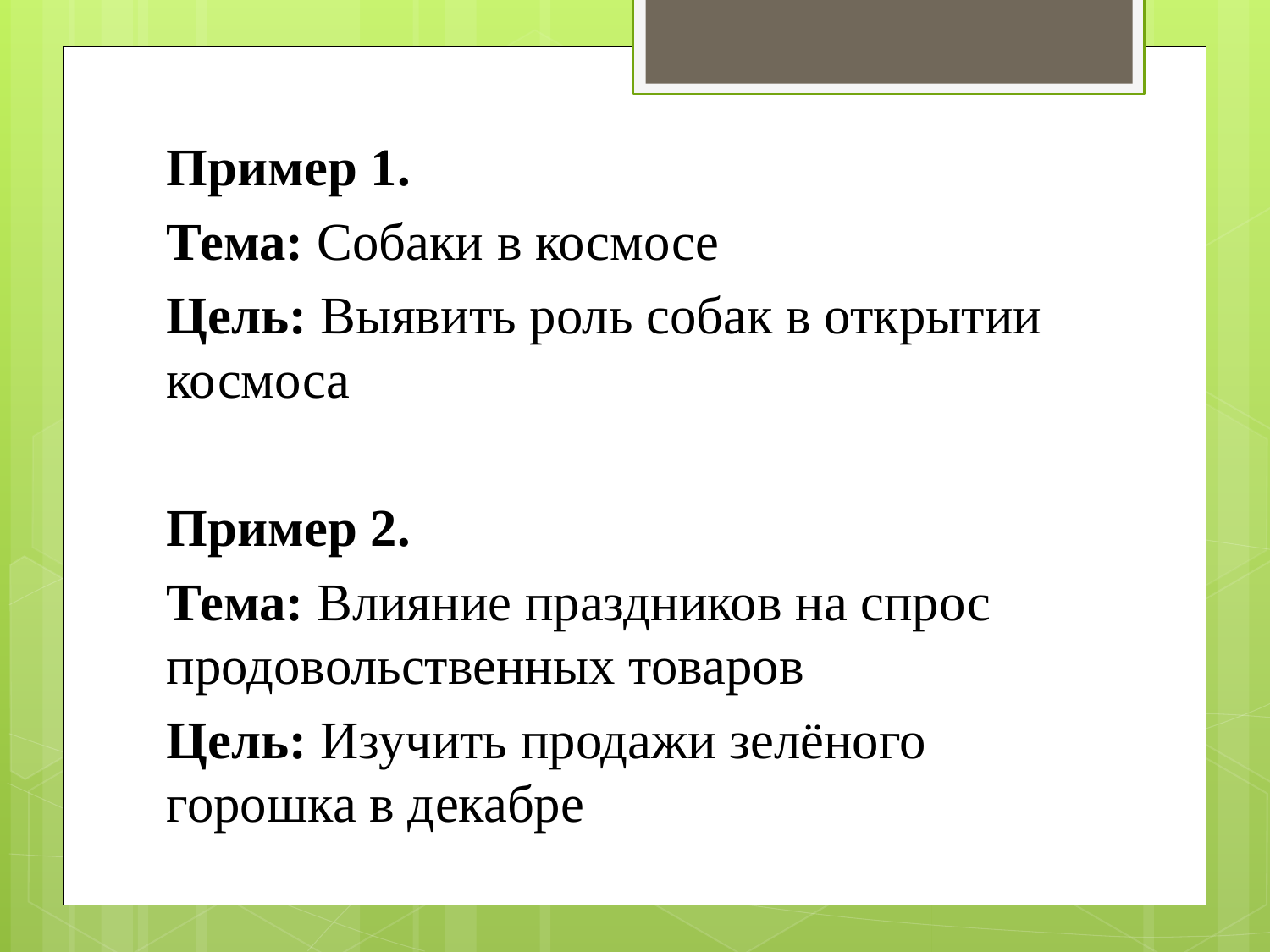

Пример 1.
Тема: Собаки в космосе
Цель: Выявить роль собак в открытии космоса

Пример 2.
Тема: Влияние праздников на спрос продовольственных товаров
Цель: Изучить продажи зелёного горошка в декабре